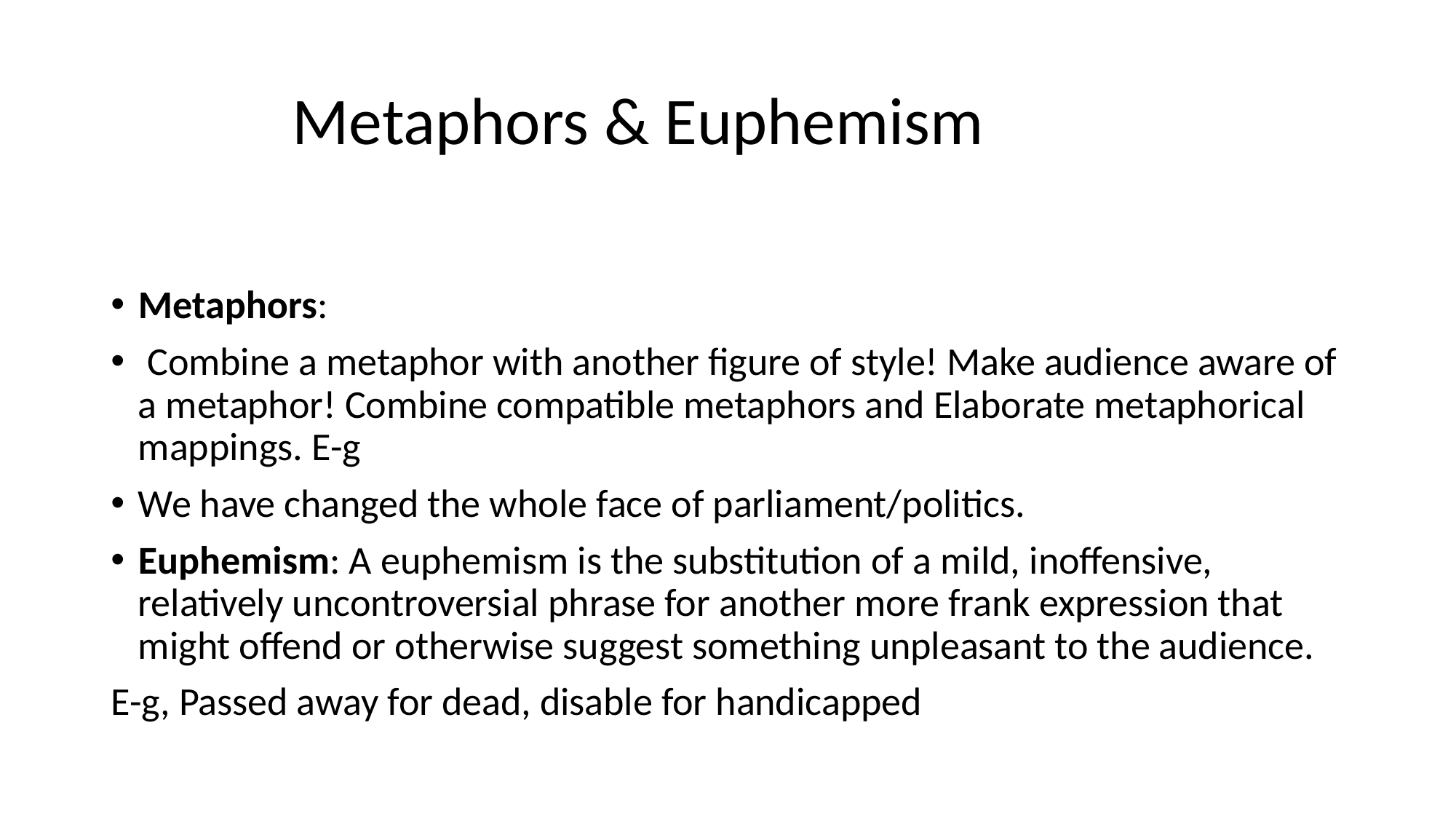

# Metaphors & Euphemism

Metaphors:
 Combine a metaphor with another figure of style! Make audience aware of a metaphor! Combine compatible metaphors and Elaborate metaphorical mappings. E-g
We have changed the whole face of parliament/politics.
Euphemism: A euphemism is the substitution of a mild, inoffensive, relatively uncontroversial phrase for another more frank expression that might offend or otherwise suggest something unpleasant to the audience.
E-g, Passed away for dead, disable for handicapped